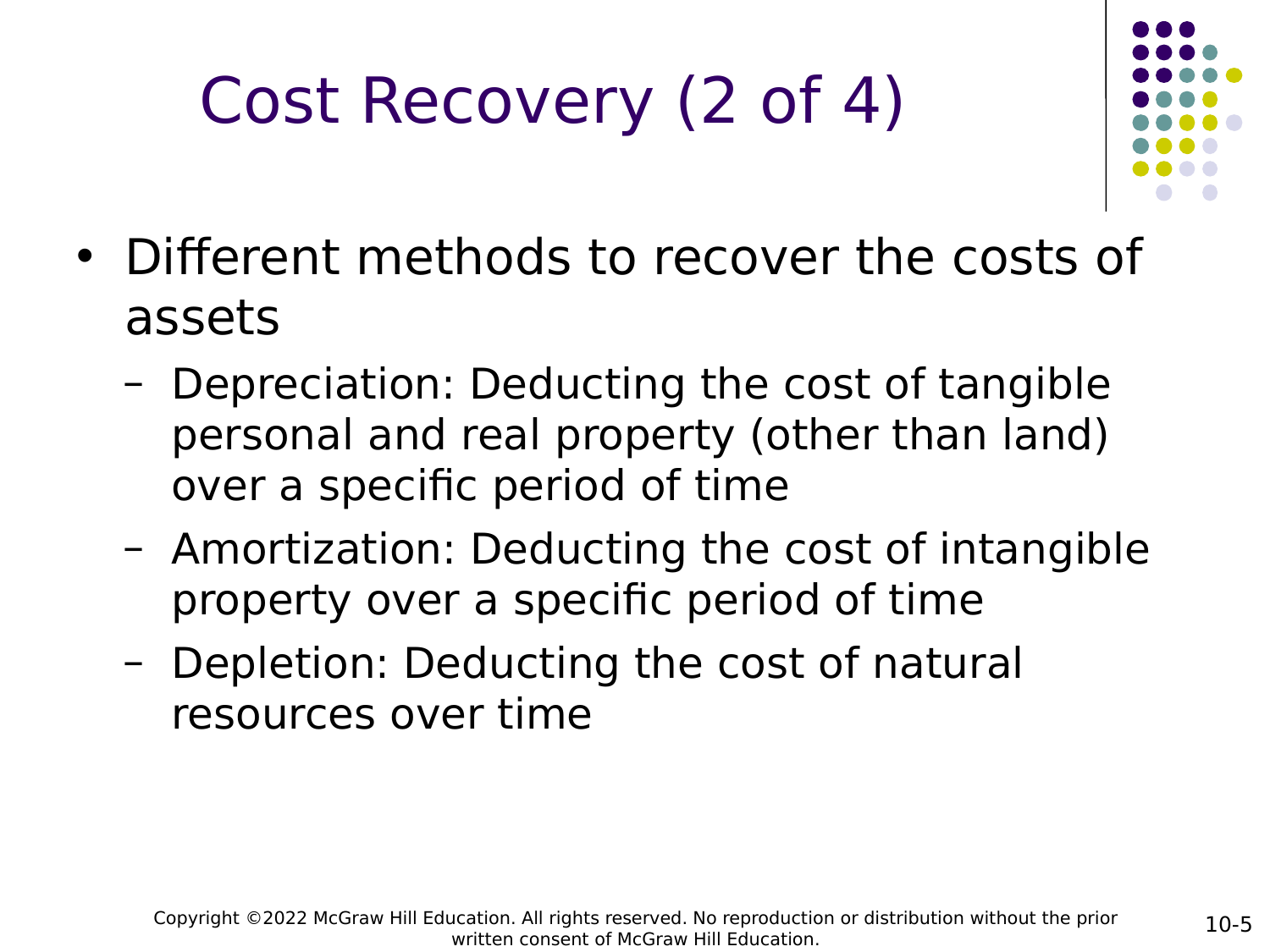

# Cost Recovery (2 of 4)
Different methods to recover the costs of assets
Depreciation: Deducting the cost of tangible personal and real property (other than land) over a specific period of time
Amortization: Deducting the cost of intangible property over a specific period of time
Depletion: Deducting the cost of natural resources over time
10-5